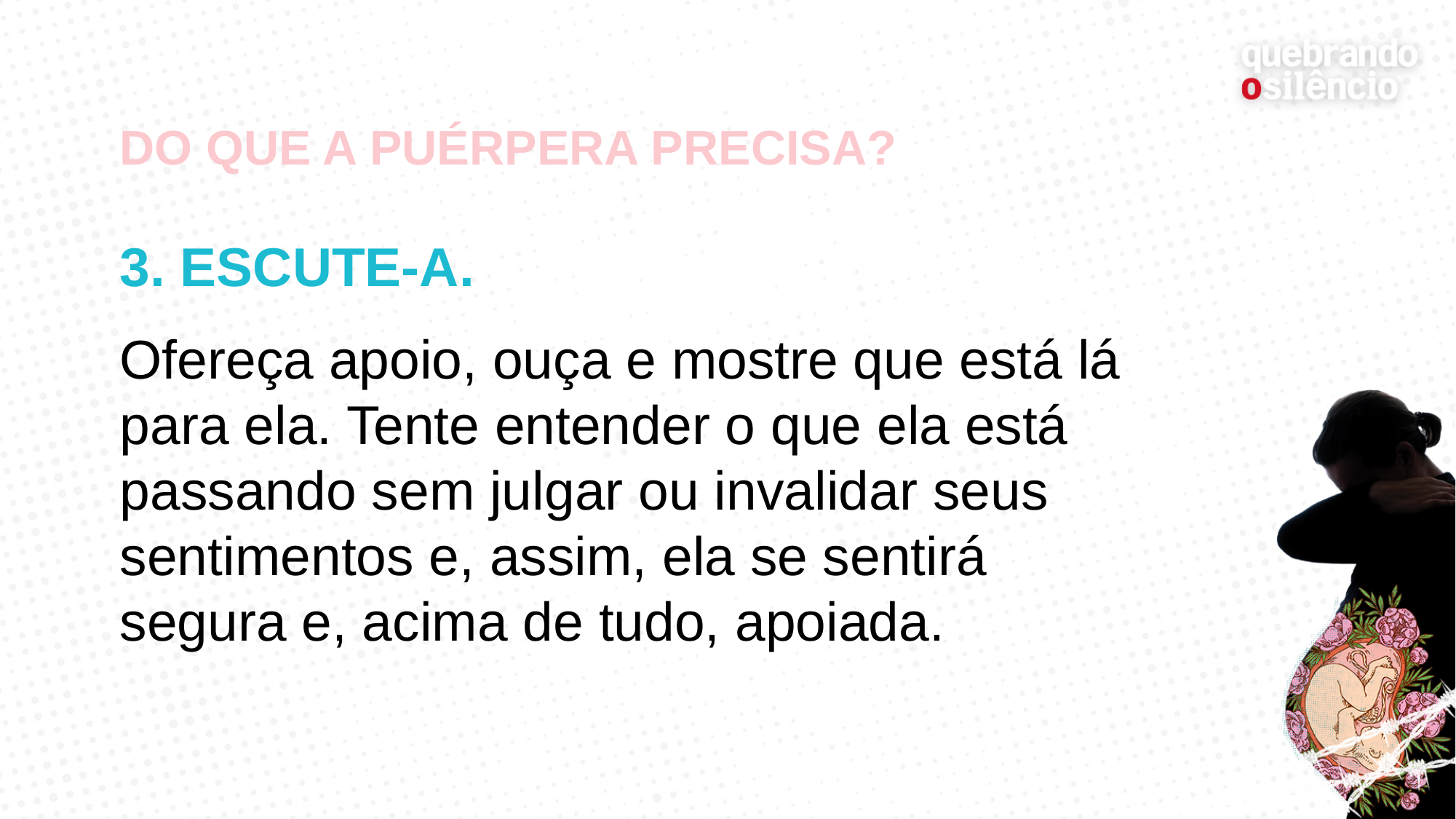

DO QUE A PUÉRPERA PRECISA?
3. ESCUTE-A.
Ofereça apoio, ouça e mostre que está lá para ela. Tente entender o que ela está passando sem julgar ou invalidar seus sentimentos e, assim, ela se sentirá segura e, acima de tudo, apoiada.